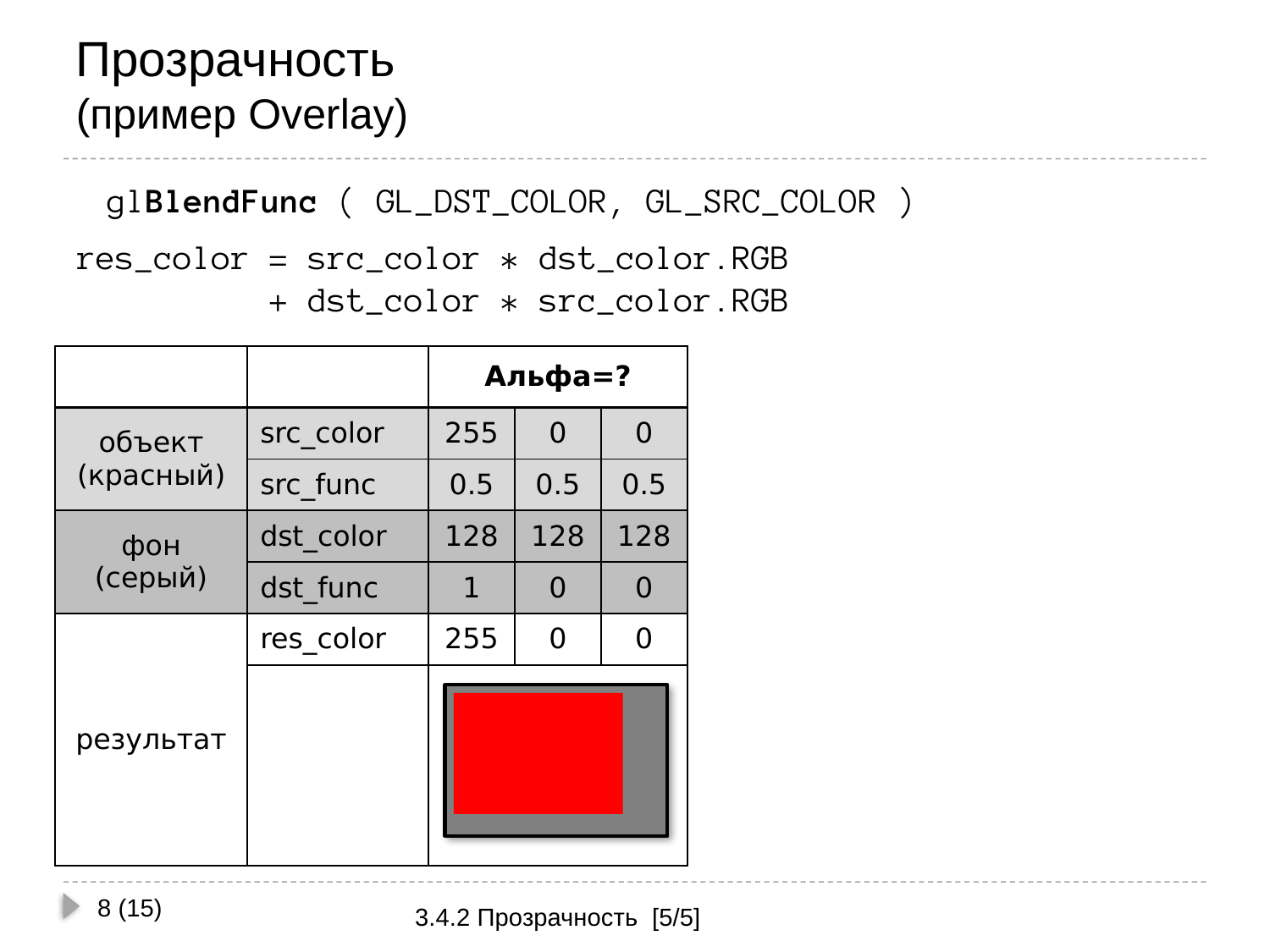

# Прозрачность (пример Overlay)
glBlendFunc ( GL_DST_COLOR, GL_SRC_COLOR )
res_color = src_color * dst_color.RGB
          + dst_color * src_color.RGB
|  |  | Альфа=? |  |  |
| --- | --- | --- | --- | --- |
| объект (красный) | src\_color | 255 | 0 | 0 |
|  | src\_func | 0.5 | 0.5 | 0.5 |
| фон (серый) | dst\_color | 128 | 128 | 128 |
|  | dst\_func | 1 | 0 | 0 |
| результат | res\_color | 255 | 0 | 0 |
|  |  |  |  |  |

8 (15)
3.4.2 Прозрачность  [5/5]